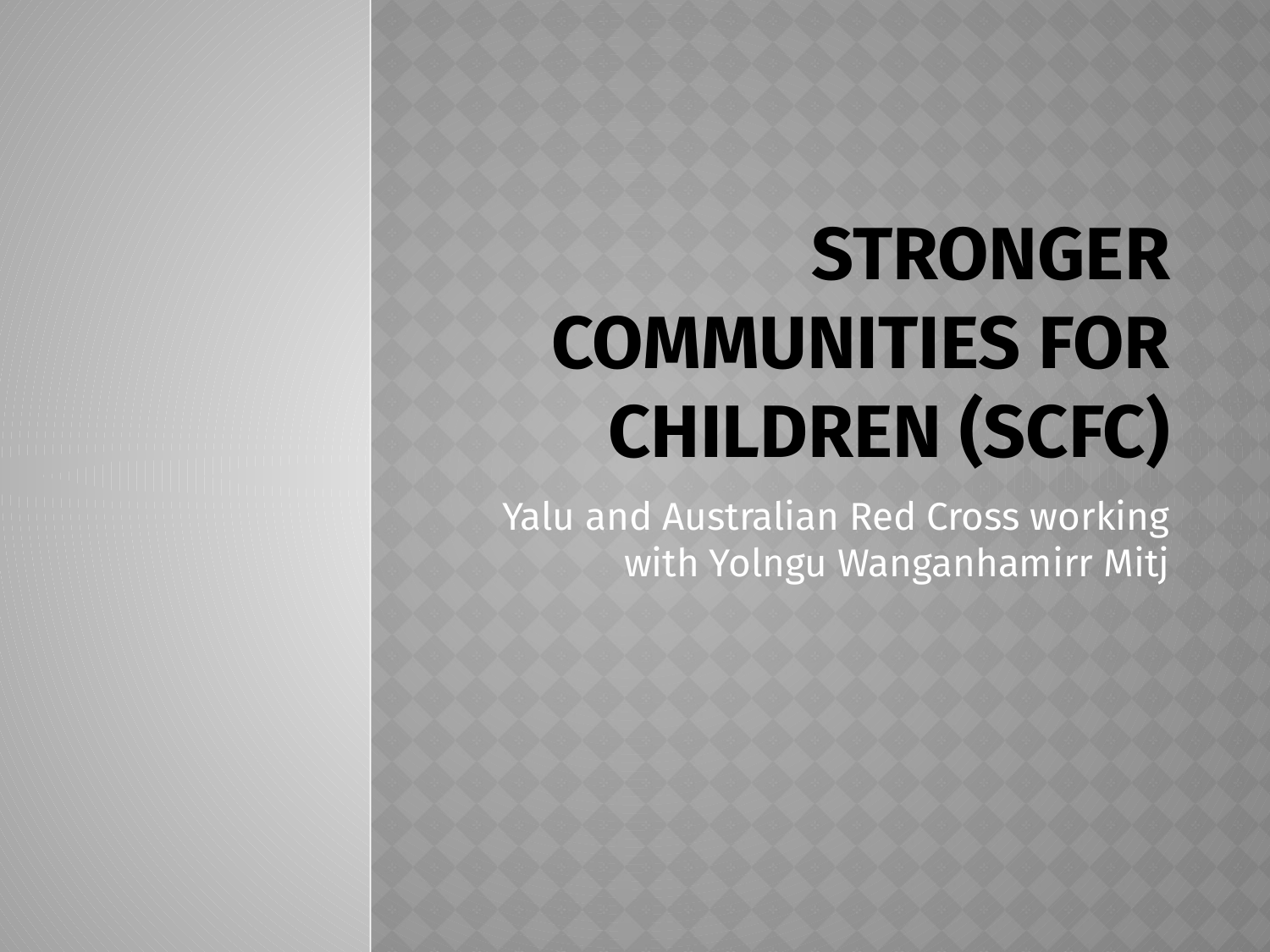

# Stronger communities for children (SCfC)
Yalu and Australian Red Cross working with Yolngu Wanganhamirr Mitj